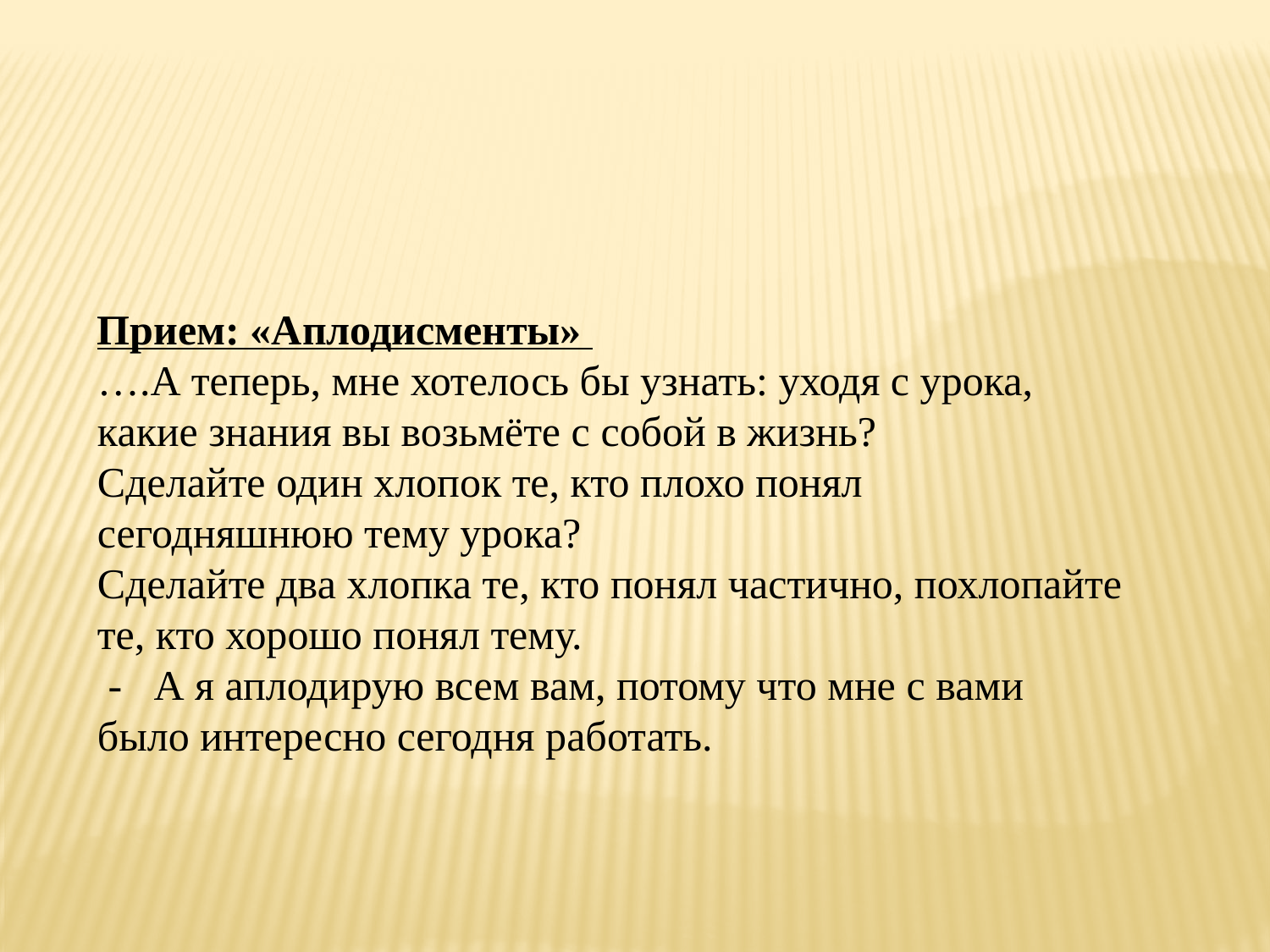

Прием: «Аплодисменты»
….А теперь, мне хотелось бы узнать: уходя с урока, какие знания вы возьмёте с собой в жизнь?
Сделайте один хлопок те, кто плохо понял сегодняшнюю тему урока?
Сделайте два хлопка те, кто понял частично, похлопайте те, кто хорошо понял тему.
 -   А я аплодирую всем вам, потому что мне с вами было интересно сегодня работать.